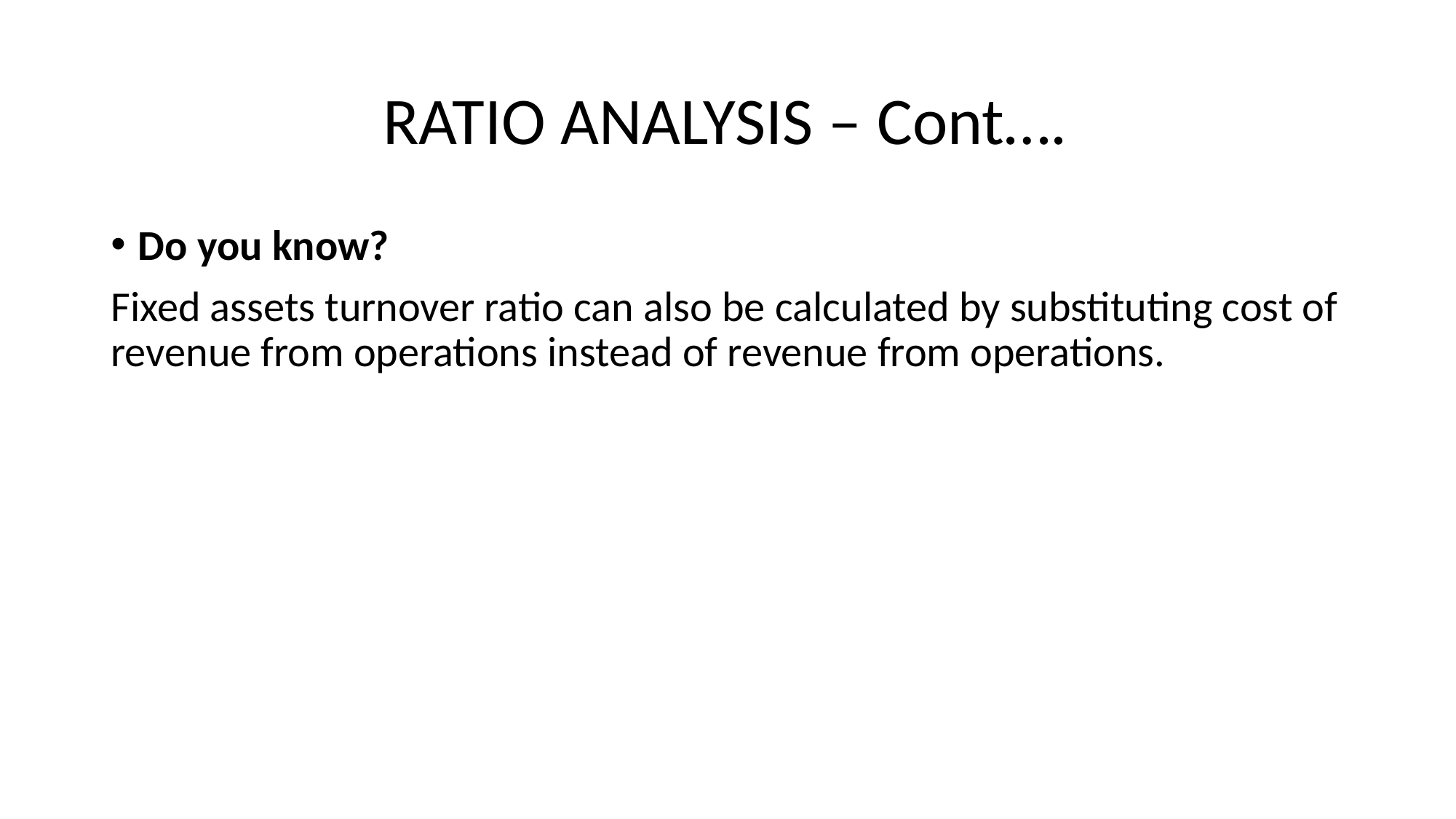

# RATIO ANALYSIS – Cont….
Do you know?
Fixed assets turnover ratio can also be calculated by substituting cost of revenue from operations instead of revenue from operations.